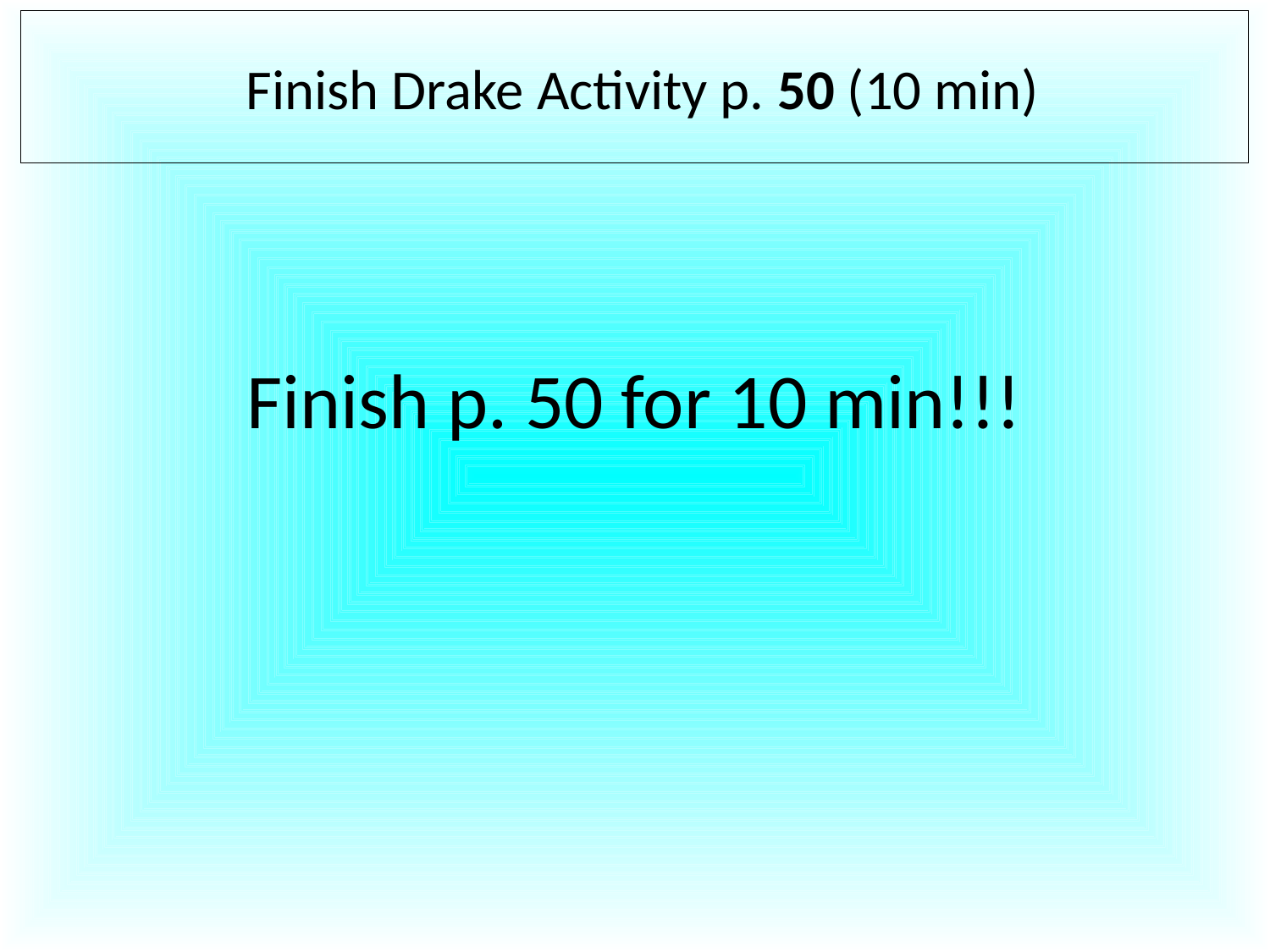

Finish Drake Activity p. 50 (10 min)
# Finish p. 50 for 10 min!!!